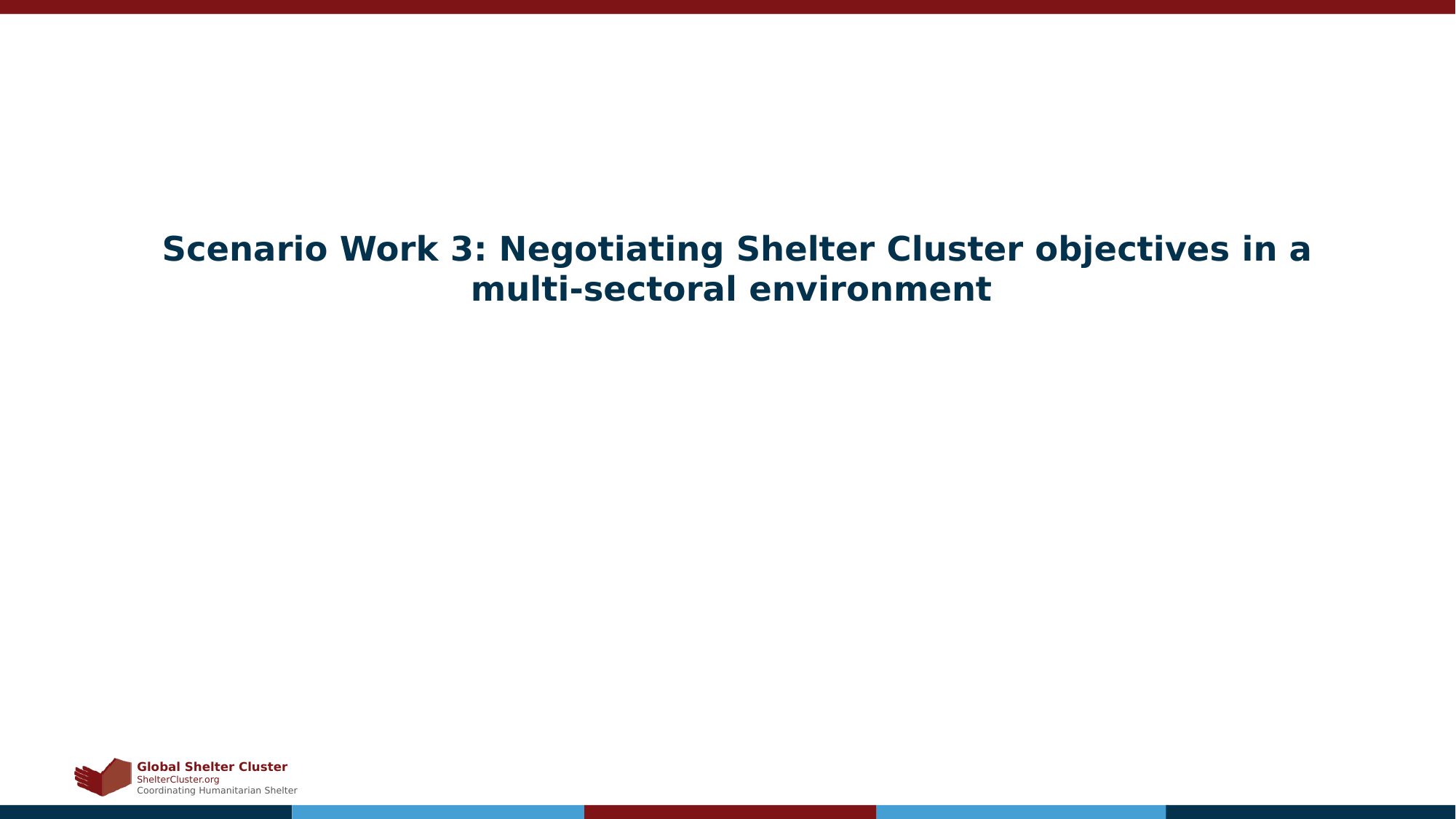

# Scenario Work 3: Negotiating Shelter Cluster objectives in a multi-sectoral environment